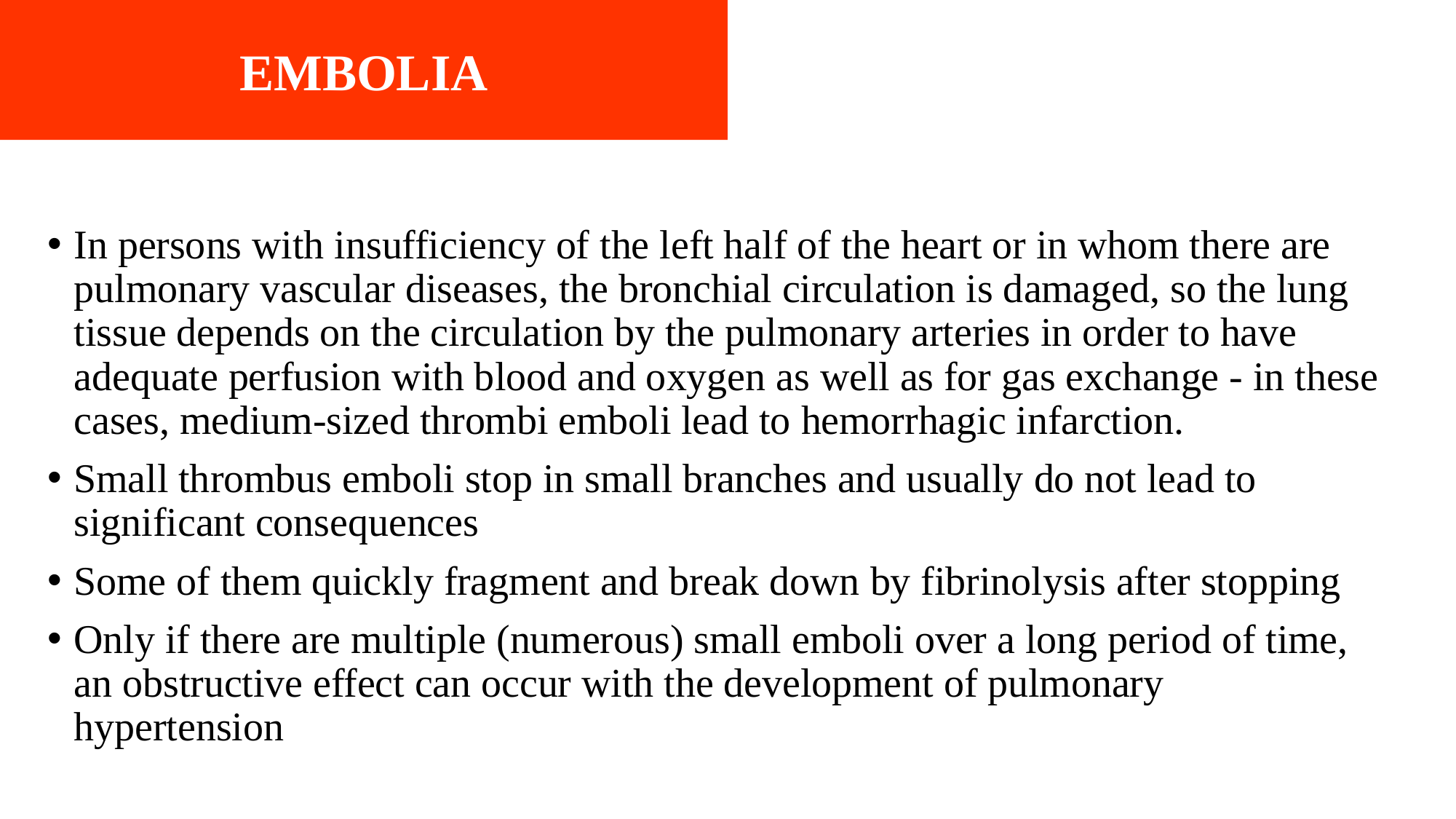

EMBOLIA
In persons with insufficiency of the left half of the heart or in whom there are pulmonary vascular diseases, the bronchial circulation is damaged, so the lung tissue depends on the circulation by the pulmonary arteries in order to have adequate perfusion with blood and oxygen as well as for gas exchange - in these cases, medium-sized thrombi emboli lead to hemorrhagic infarction.
Small thrombus emboli stop in small branches and usually do not lead to significant consequences
Some of them quickly fragment and break down by fibrinolysis after stopping
Only if there are multiple (numerous) small emboli over a long period of time, an obstructive effect can occur with the development of pulmonary hypertension